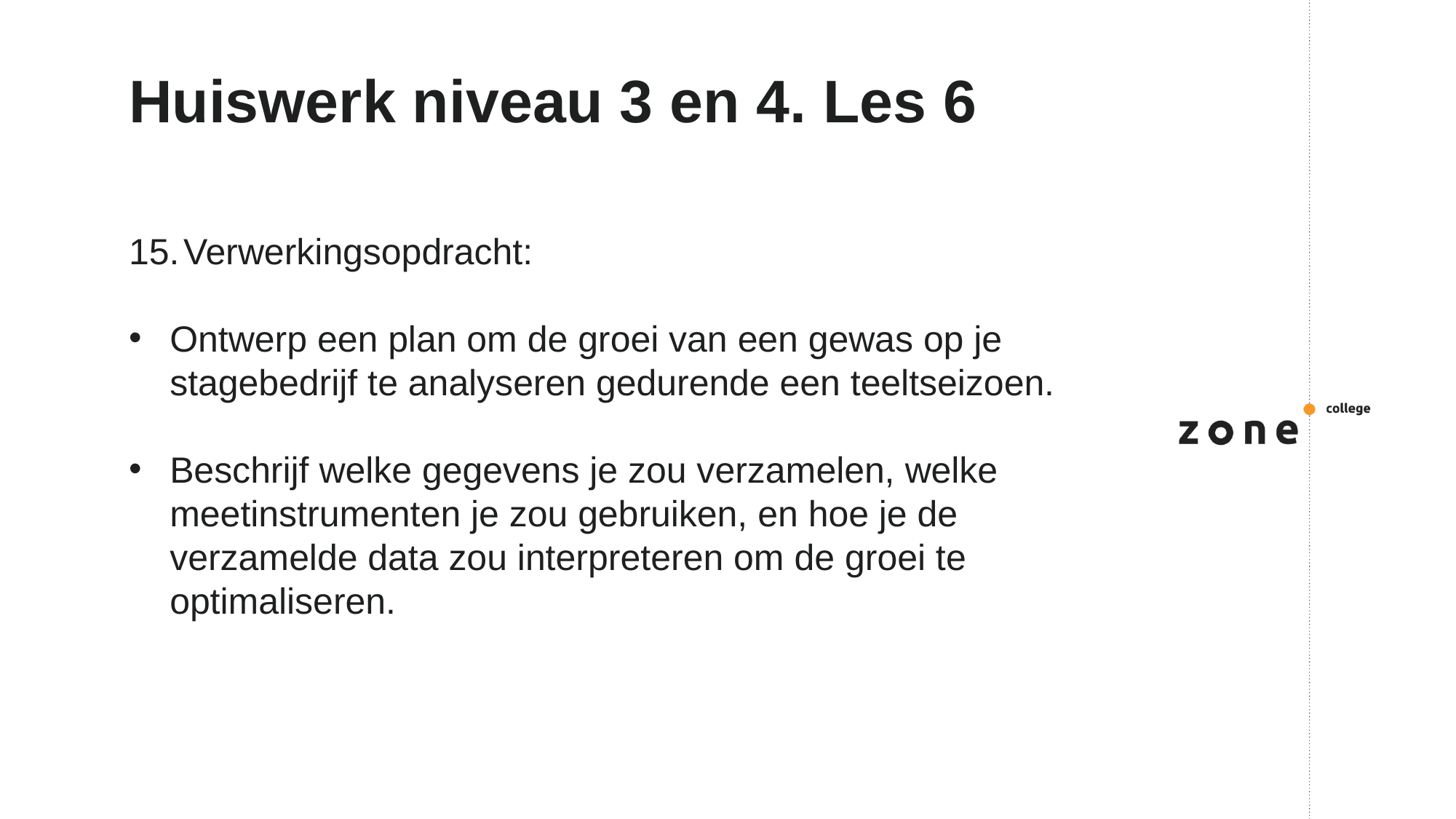

# Huiswerk niveau 3 en 4. Les 6
Verwerkingsopdracht:

Ontwerp een plan om de groei van een gewas op je stagebedrijf te analyseren gedurende een teeltseizoen.

Beschrijf welke gegevens je zou verzamelen, welke meetinstrumenten je zou gebruiken, en hoe je de verzamelde data zou interpreteren om de groei te optimaliseren.